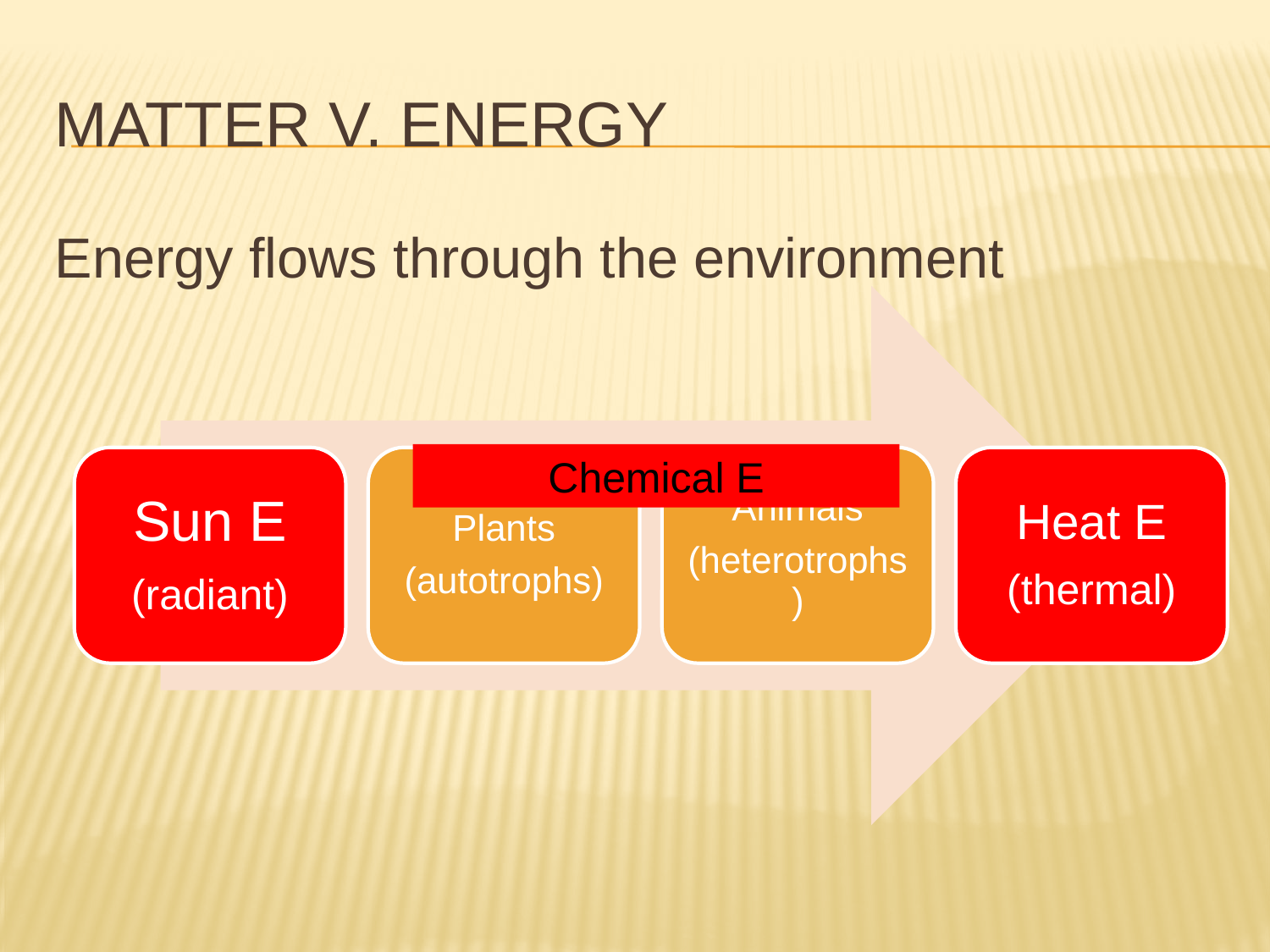

# Matter v. Energy
Energy flows through the environment

Sun E
(radiant)
Plants
(autotrophs)
Animals
(heterotrophs)
Heat E
(thermal)
Chemical E